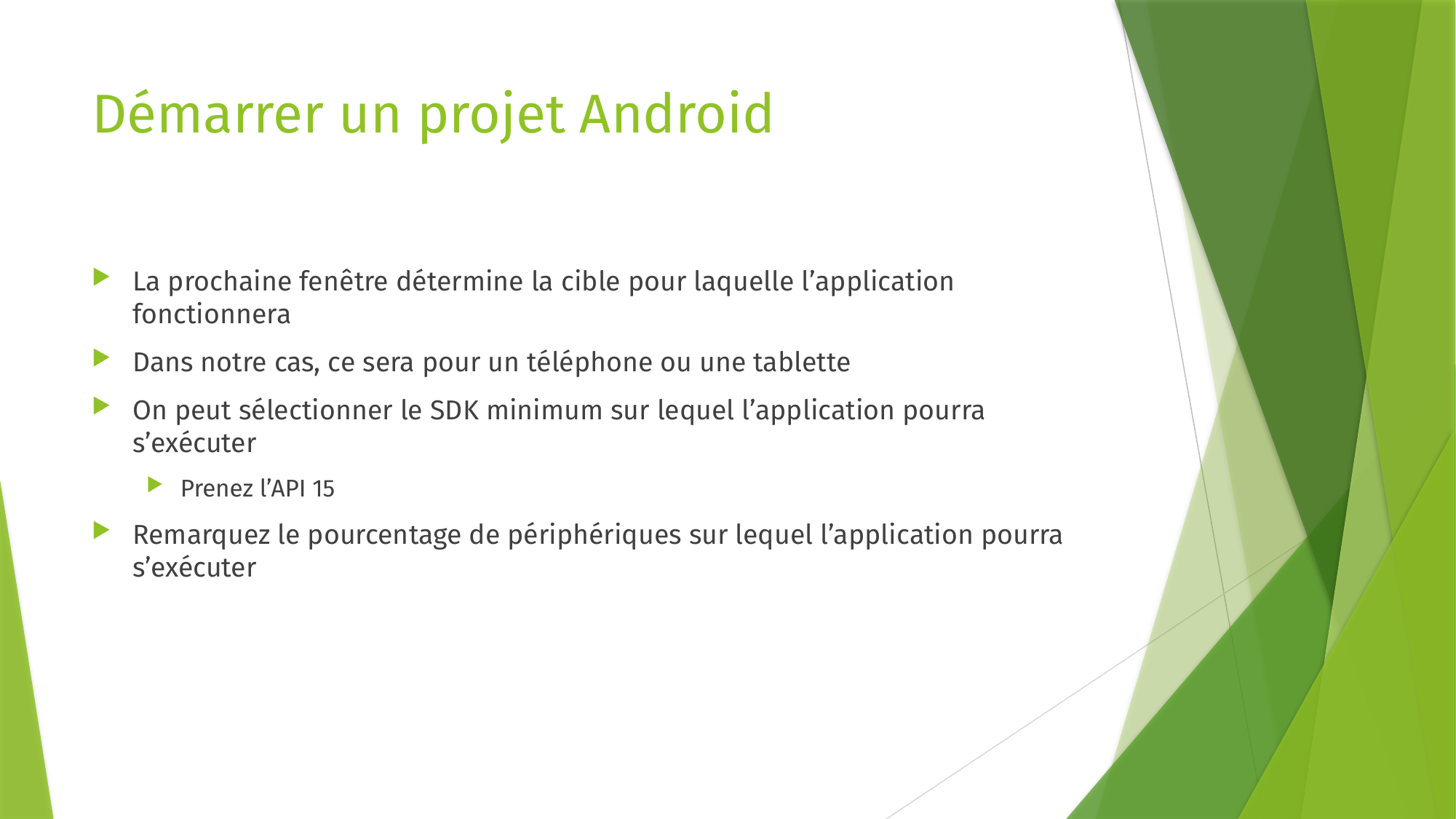

# Démarrer un projet Android
La prochaine fenêtre détermine la cible pour laquelle l’application fonctionnera
Dans notre cas, ce sera pour un téléphone ou une tablette
On peut sélectionner le SDK minimum sur lequel l’application pourra s’exécuter
Prenez l’API 15
Remarquez le pourcentage de périphériques sur lequel l’application pourra s’exécuter